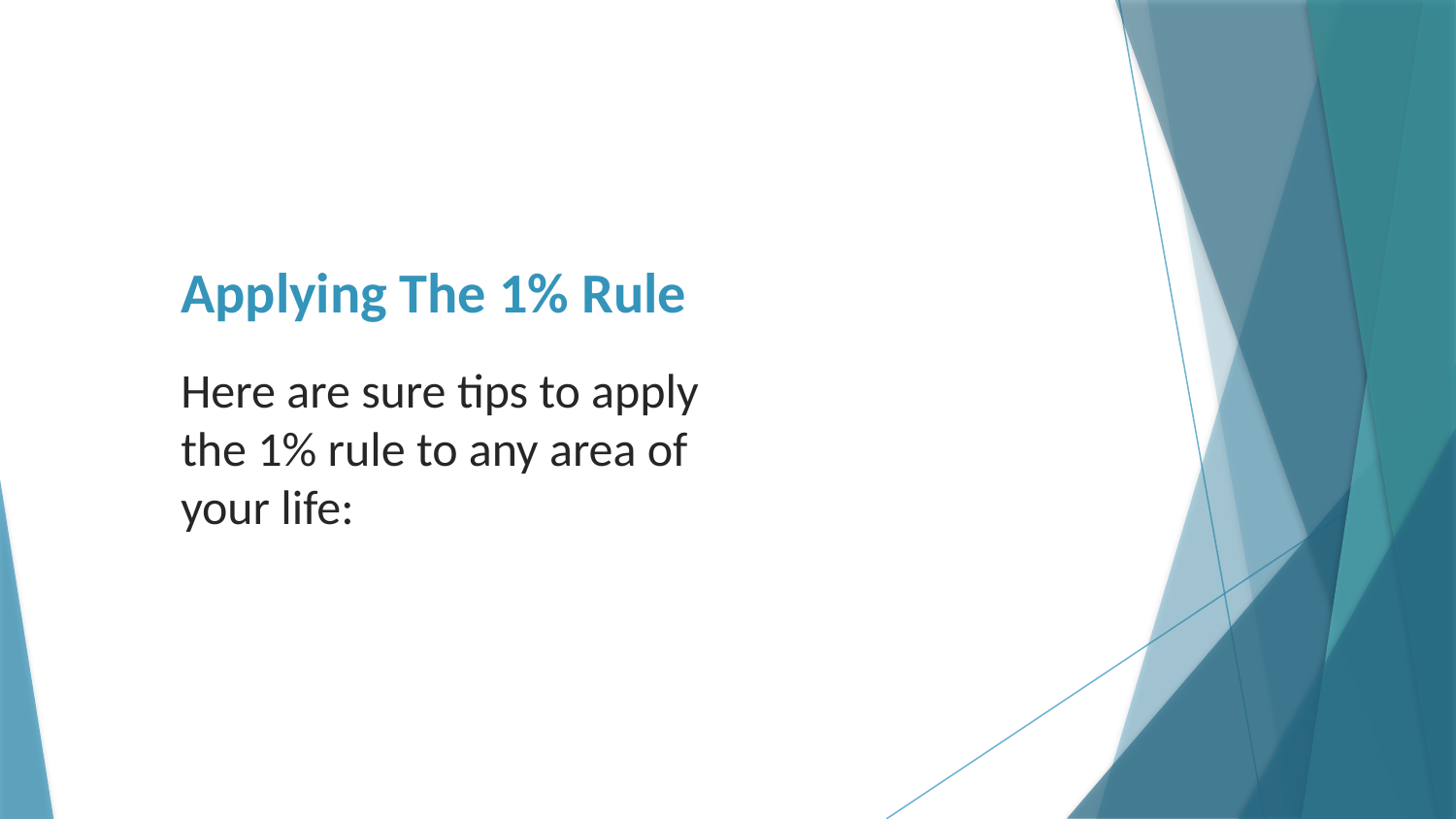

# Applying The 1% Rule
Here are sure tips to apply the 1% rule to any area of your life: